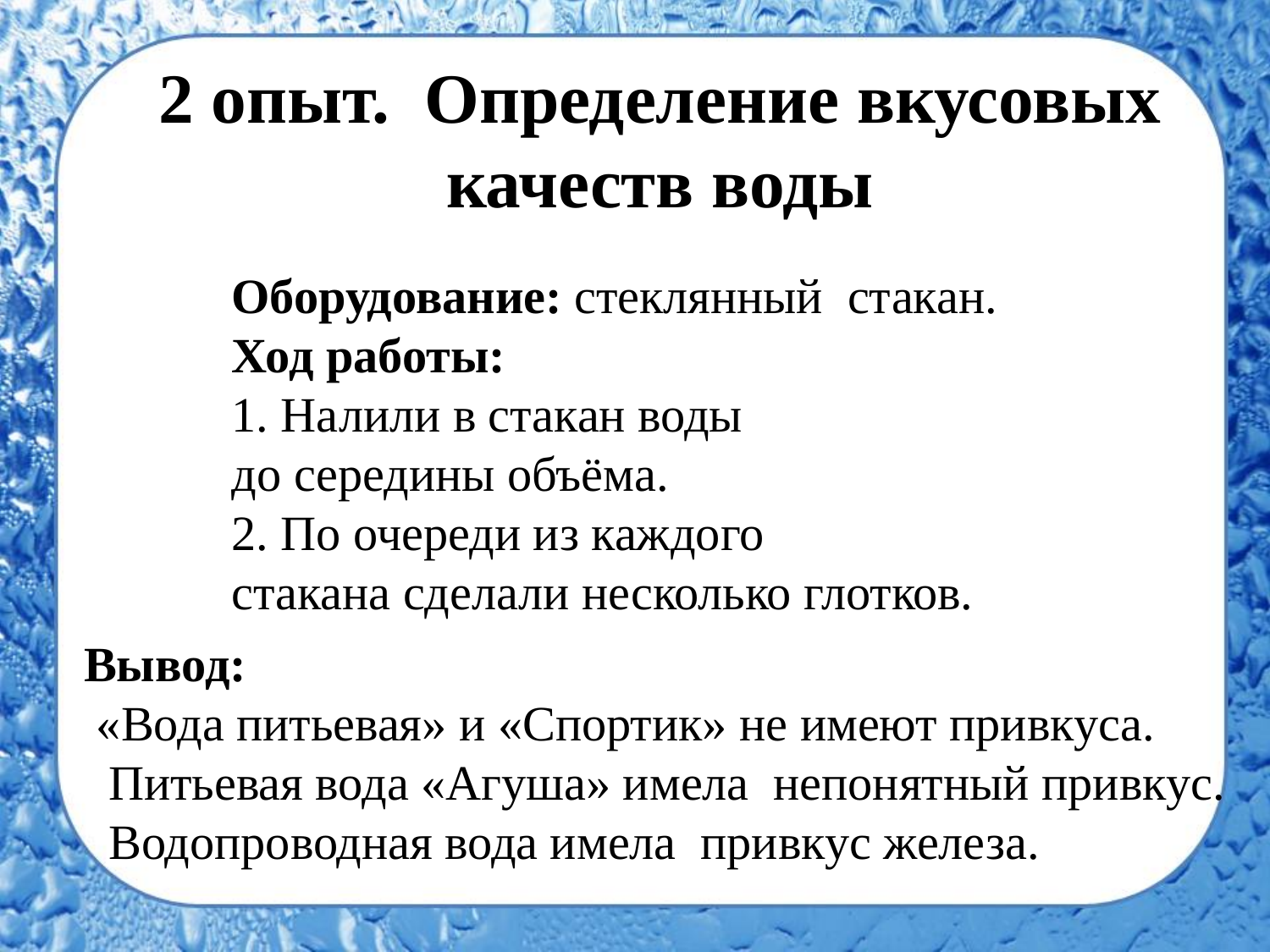

2 опыт.  Определение вкусовых качеств воды
Оборудование: стеклянный  стакан.
Ход работы:
1. Налили в стакан воды
до середины объёма.
2. По очереди из каждого
стакана сделали несколько глотков.
Вывод:
 «Вода питьевая» и «Спортик» не имеют привкуса.
  Питьевая вода «Агуша» имела  непонятный привкус.
  Водопроводная вода имела  привкус железа.